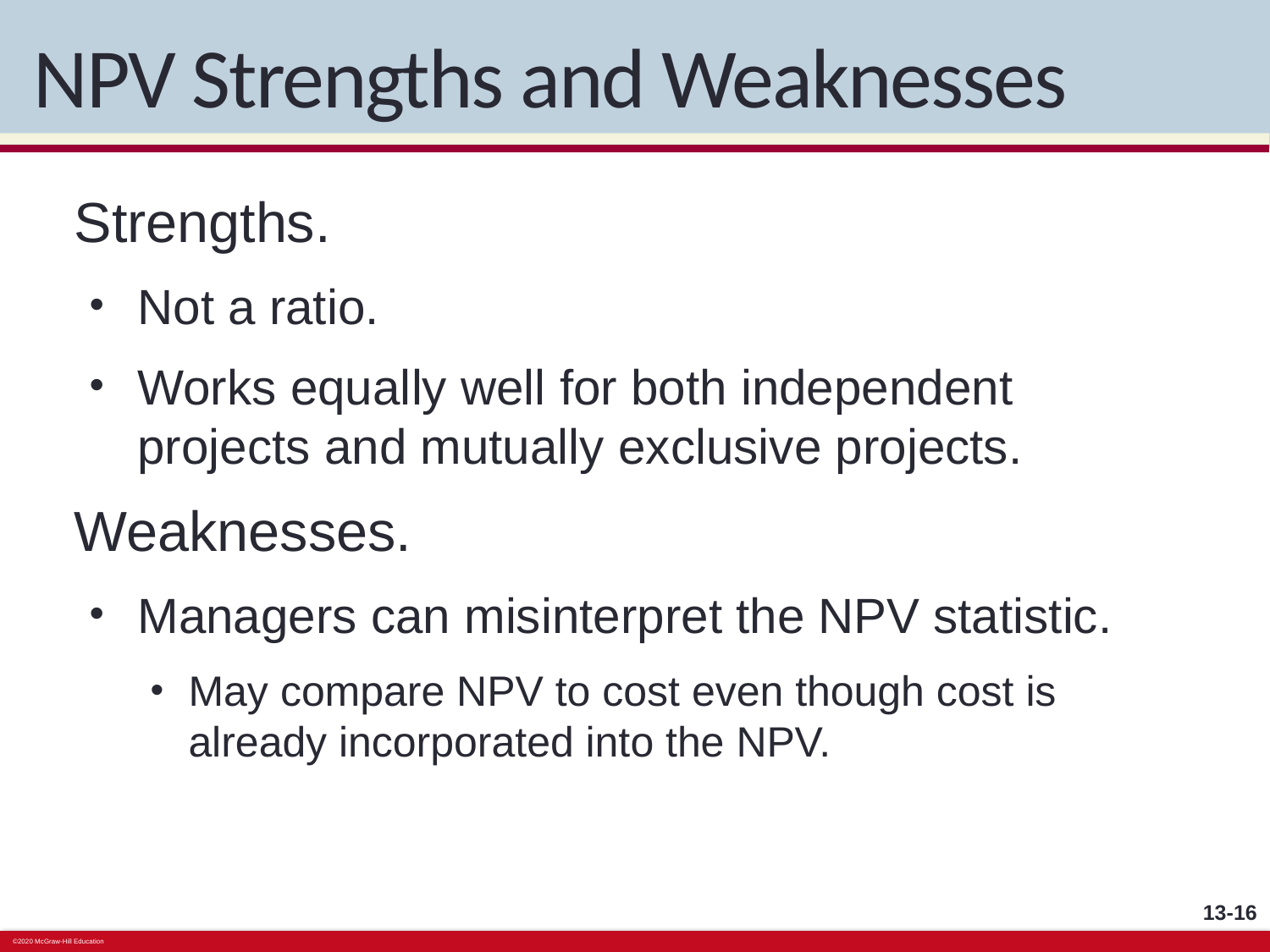

# NPV Strengths and Weaknesses
Strengths.
Not a ratio.
Works equally well for both independent projects and mutually exclusive projects.
Weaknesses.
Managers can misinterpret the NPV statistic.
May compare NPV to cost even though cost is already incorporated into the NPV.